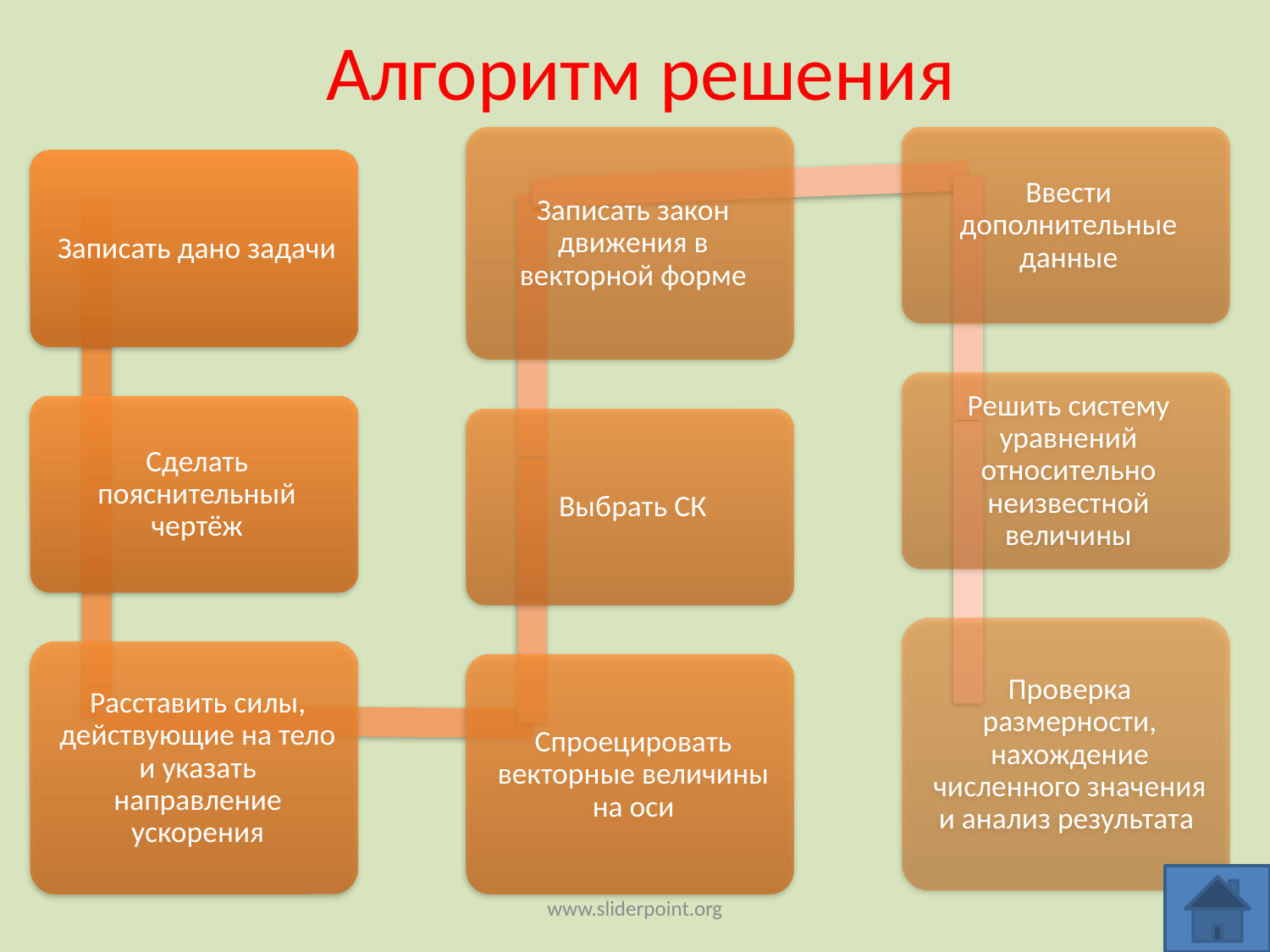

# Алгоритм решения
Записать дано задачи
Сделать пояснительный чертёж
Расставить силы, действующие на тело и указать направление ускорения
Спроецировать векторные величины на оси
Выбрать СК
Записать закон движения в векторной форме
Ввести дополнительные данные
Решить систему уравнений относительно неизвестной величины
Проверка размерности, нахождение численного значения и анализ результата

www.sliderpoint.org